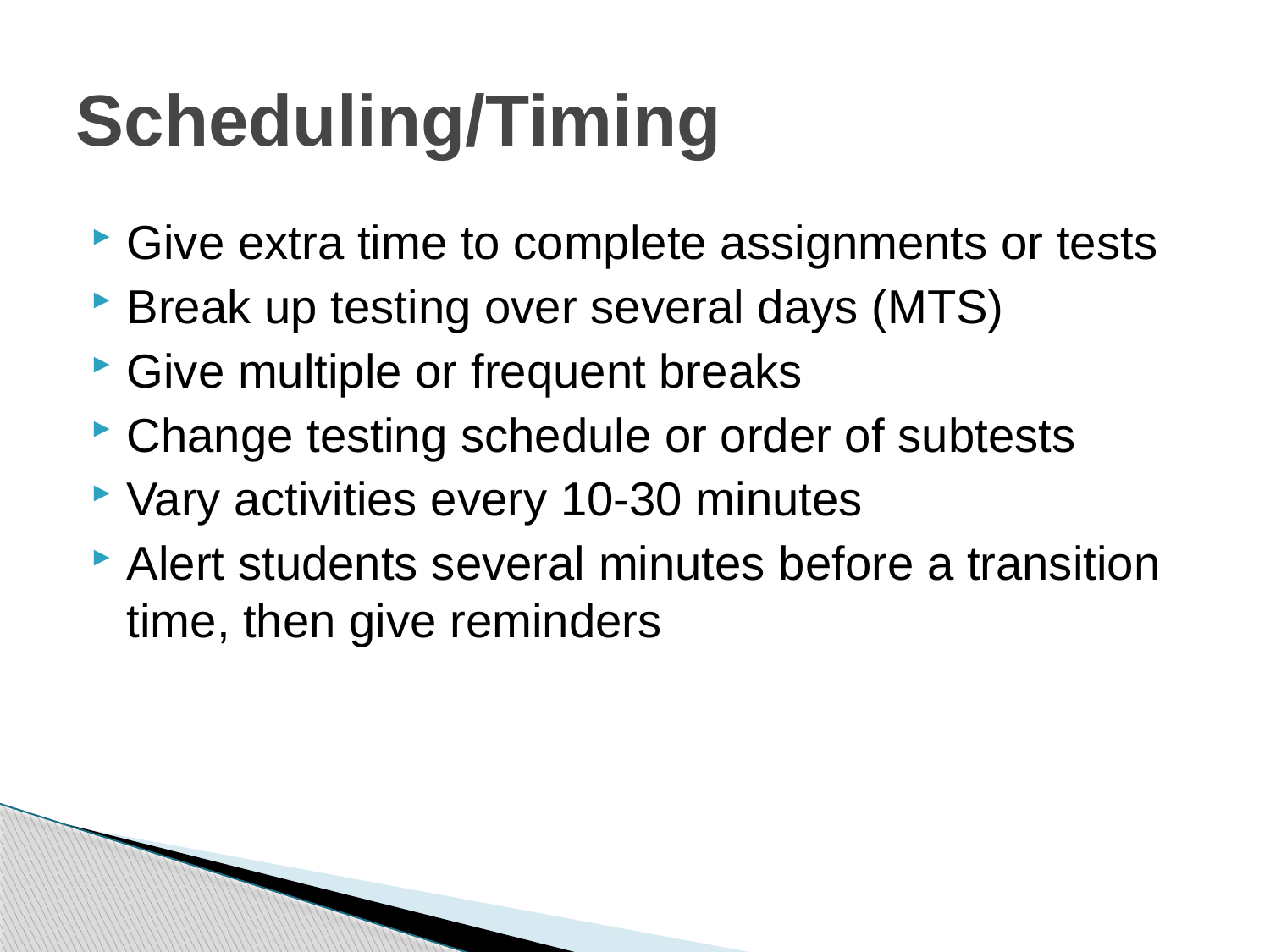

# Scheduling/Timing
Give extra time to complete assignments or tests
Break up testing over several days (MTS)
Give multiple or frequent breaks
Change testing schedule or order of subtests
Vary activities every 10-30 minutes
Alert students several minutes before a transition time, then give reminders